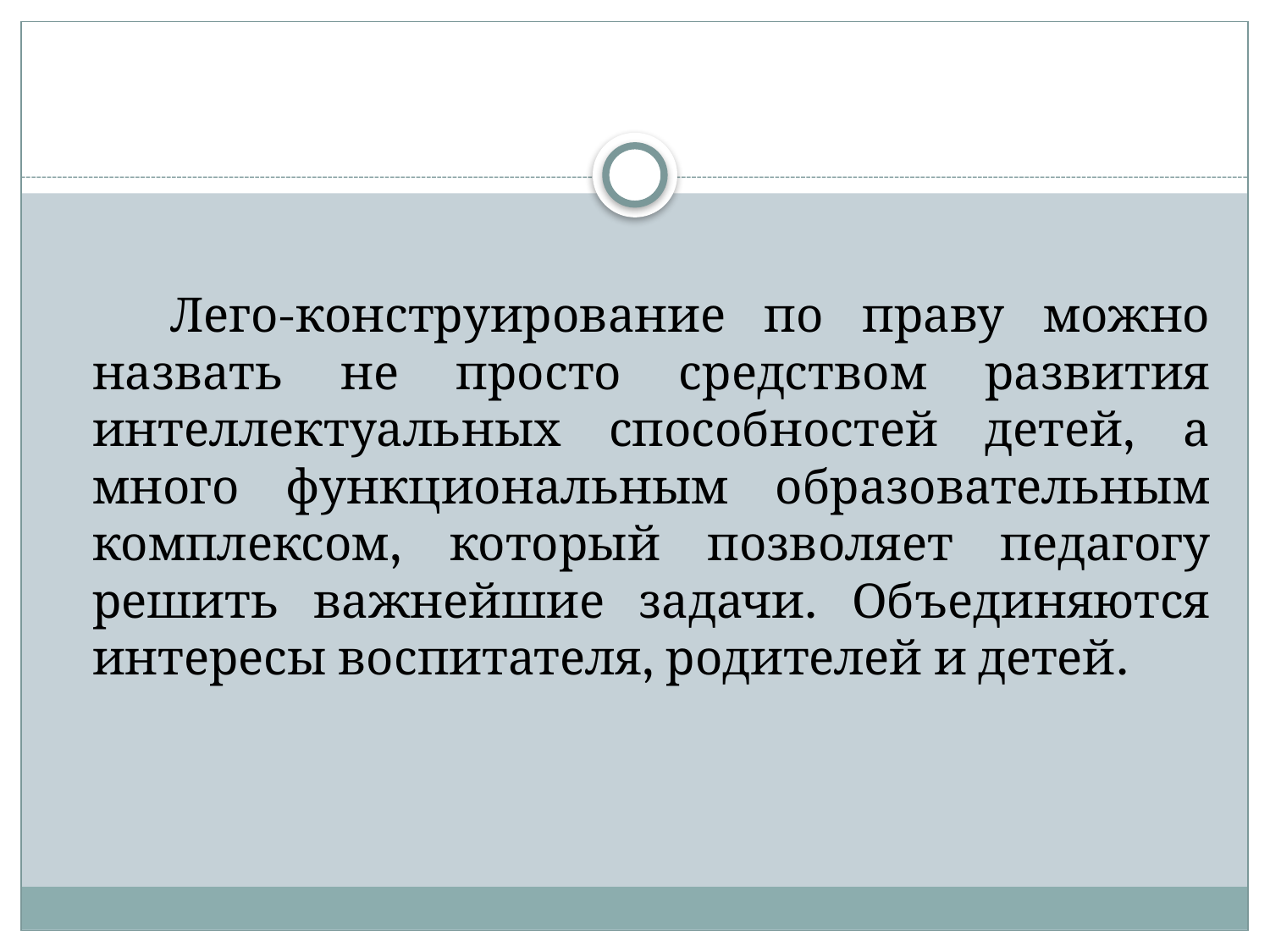

#

   Лего-конструирование по праву можно назвать не просто средством развития интеллектуальных способностей детей, а много функциональным образовательным комплексом, который позволяет педагогу решить важнейшие задачи. Объединяются интересы воспитателя, родителей и детей.